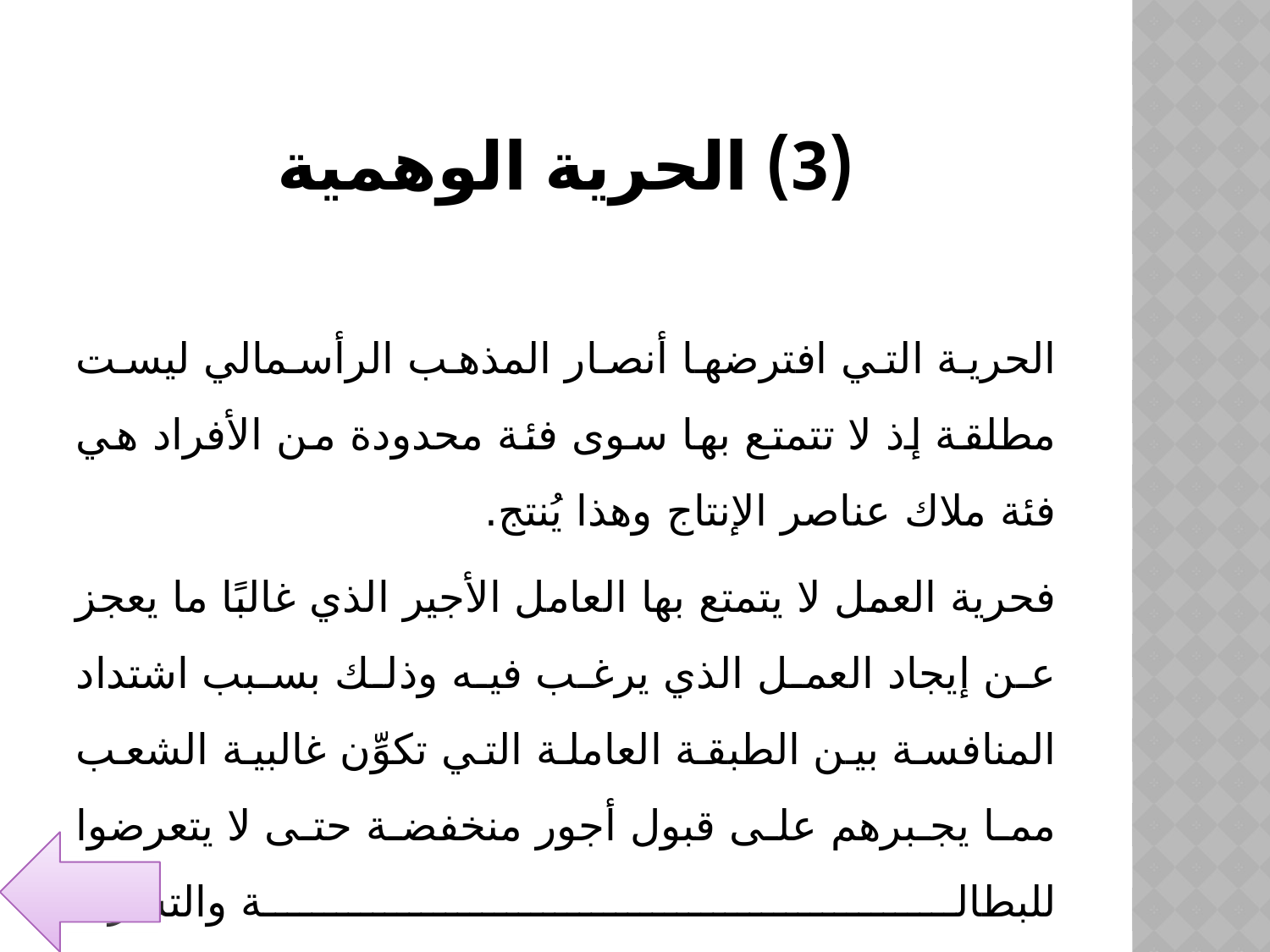

# (3) الحرية الوهمية
الحرية التي افترضها أنصار المذهب الرأسمالي ليست مطلقة إذ لا تتمتع بها سوى فئة محدودة من الأفراد هي فئة ملاك عناصر الإنتاج وهذا يُنتج.
فحرية العمل لا يتمتع بها العامل الأجير الذي غالبًا ما يعجز عن إيجاد العمل الذي يرغب فيه وذلك بسبب اشتداد المنافسة بين الطبقة العاملة التي تكوِّن غالبية الشعب مما يجبرهم على قبول أجور منخفضة حتى لا يتعرضوا للبطالة والتشرد.